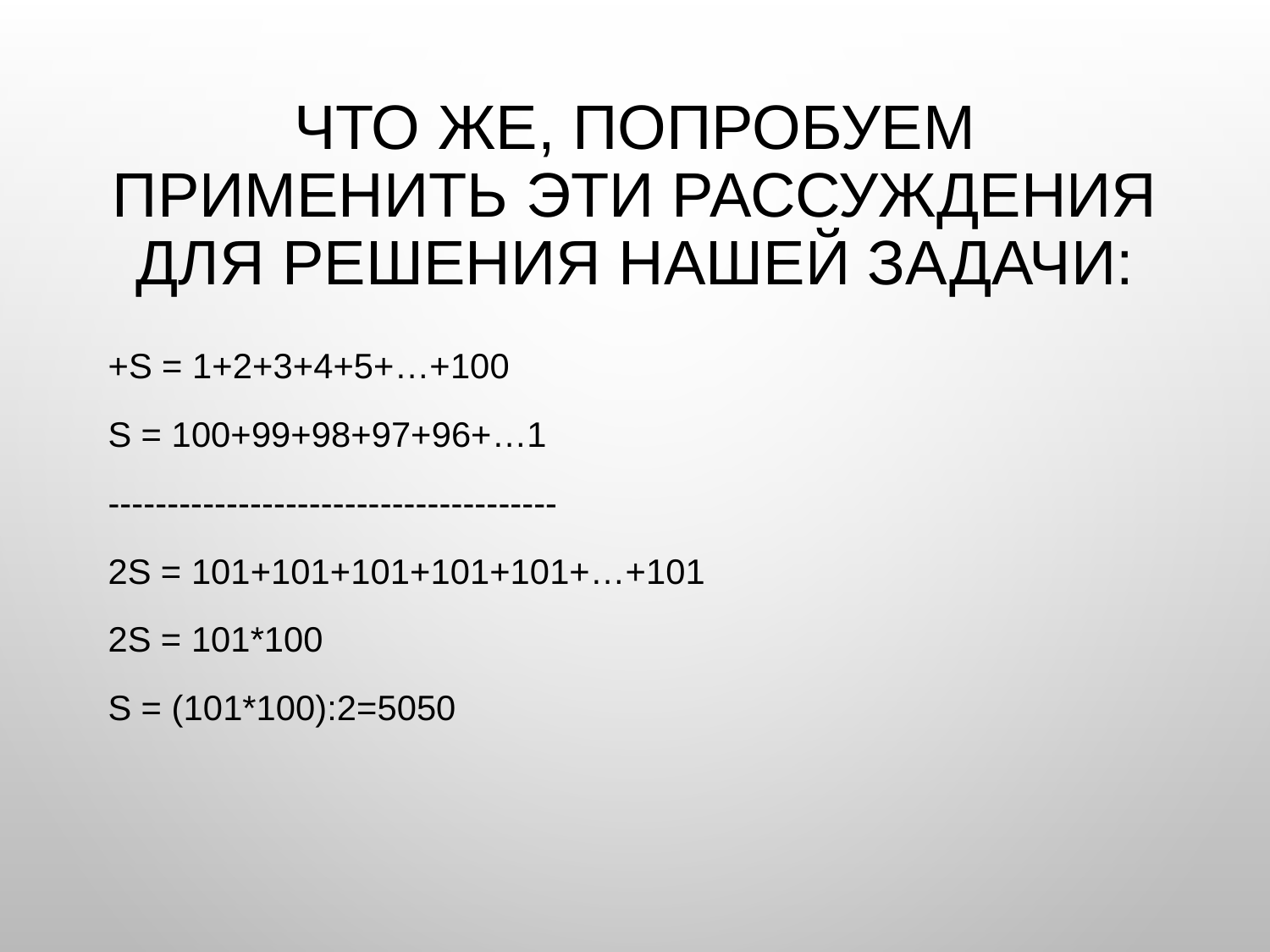

# Что же, попробуем применить эти рассуждения для решения нашей задачи:
+S = 1+2+3+4+5+…+100
S = 100+99+98+97+96+…1
--------------------------------------
2S = 101+101+101+101+101+…+101
2S = 101*100
S = (101*100):2=5050